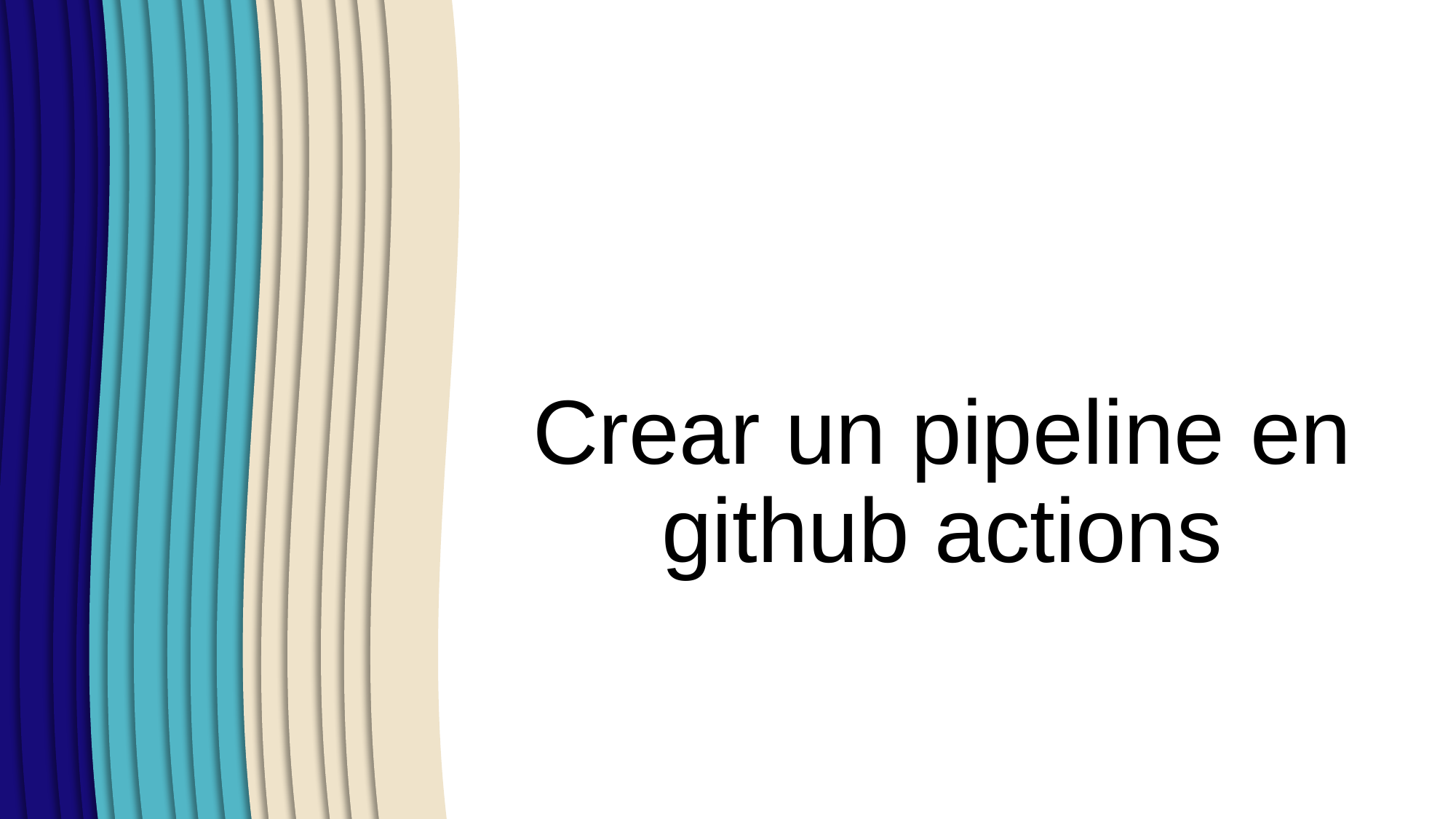

# Crear un pipeline en github actions